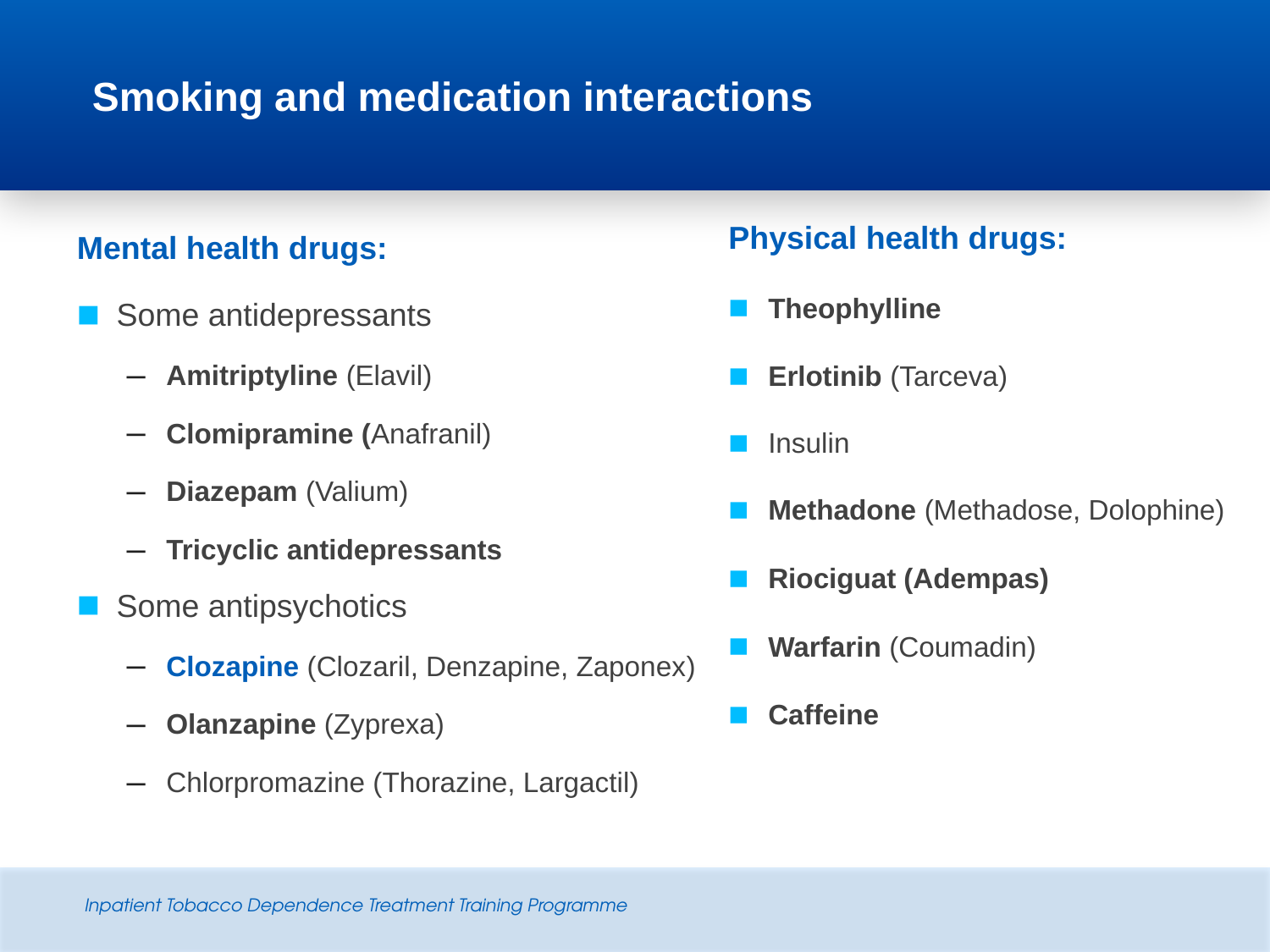

# Smoking and medication interactions
Physical health drugs:
Theophylline
Erlotinib (Tarceva)
Insulin
Methadone (Methadose, Dolophine)
Riociguat (Adempas)
Warfarin (Coumadin)
Caffeine

Mental health drugs:
Some antidepressants
Amitriptyline (Elavil)
Clomipramine (Anafranil)
Diazepam (Valium)
Tricyclic antidepressants
Some antipsychotics
Clozapine (Clozaril, Denzapine, Zaponex)
Olanzapine (Zyprexa)
Chlorpromazine (Τhorazine, Largactil)
Inpatient Tobacco Dependence Treatment Training Programme